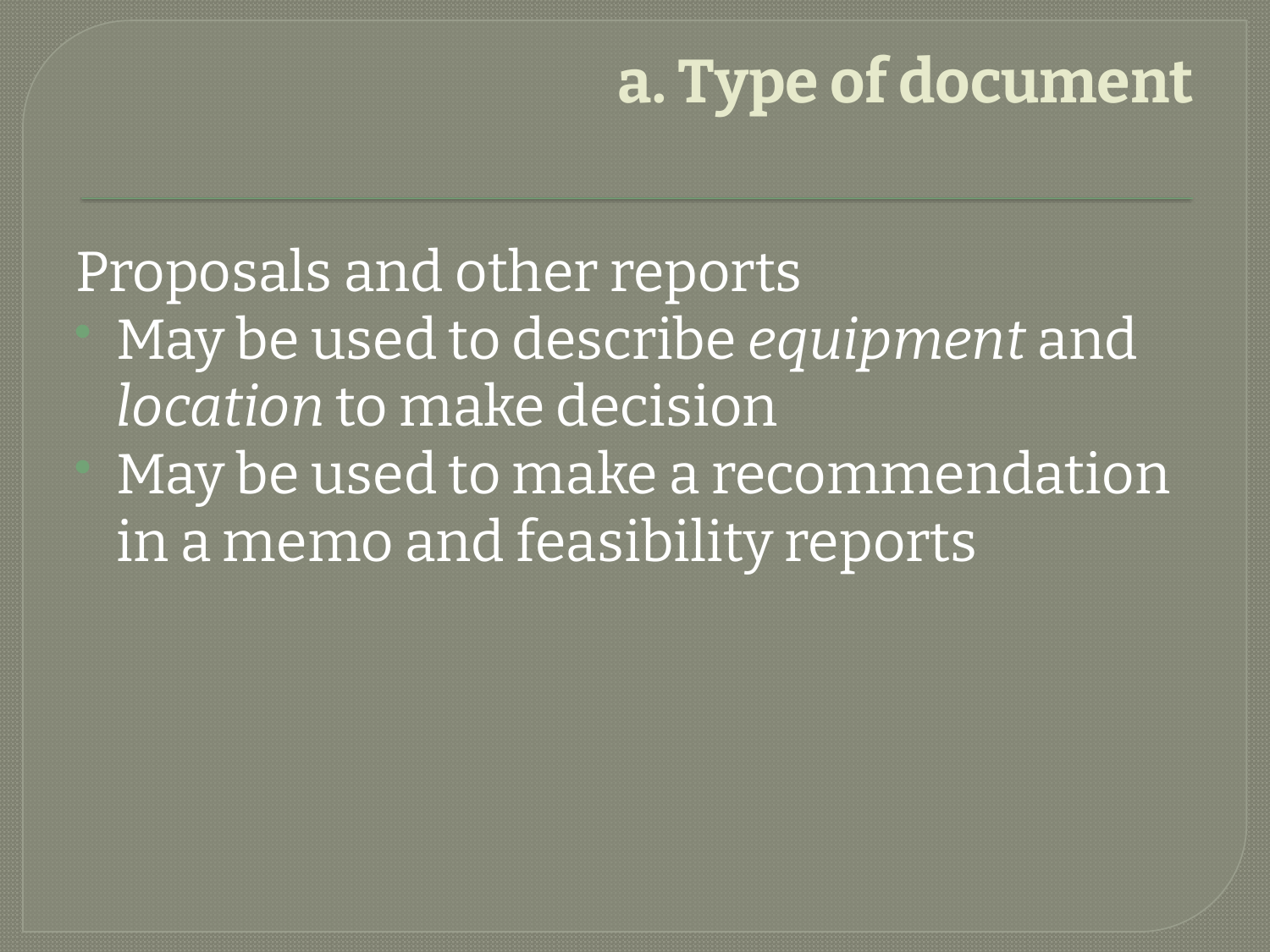

# a. Type of document
Proposals and other reports
May be used to describe equipment and location to make decision
May be used to make a recommendation in a memo and feasibility reports